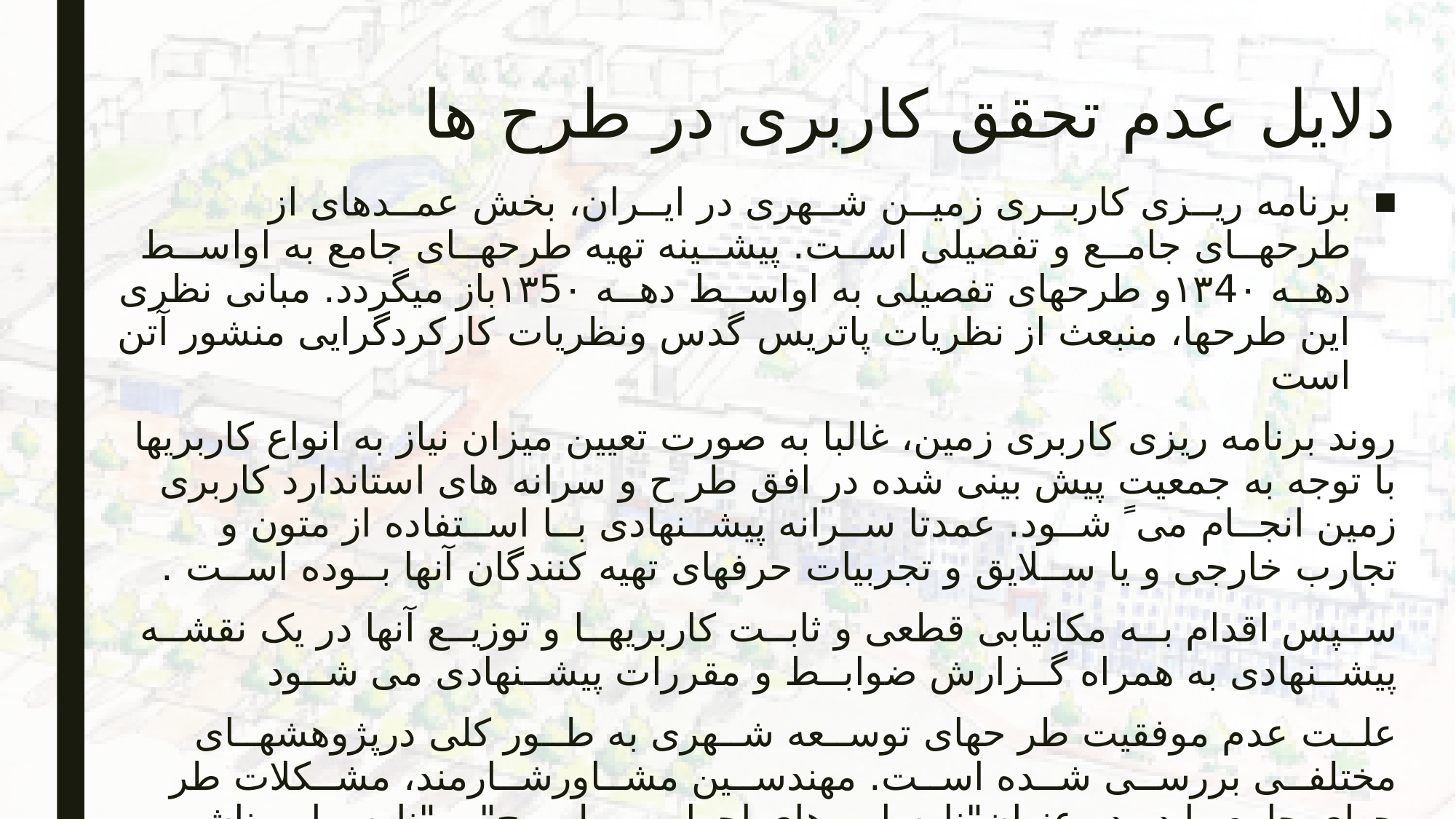

# دلایل عدم تحقق کاربری در طرح ها
برنامه ریــزی کاربــری زمیــن شــهری در ایــران، بخش عمــدهای از طرحهــای جامــع و تفصیلی اســت. پیشــینه تهیه طرحهــای جامع به اواســط دهــه ۱۳4۰و طرحهای تفصیلی به اواســط دهــه ۱۳5۰باز میگردد. مبانی نظری این طرحها، منبعث از نظریات پاتریس گدس ونظریات کارکردگرایی منشور آتن است
روند برنامه ریزی کاربری زمین، غالبا به صورت تعیین میزان نیاز به انواع کاربریها با توجه به جمعیت پیش بینی شده در افق طر ح و سرانه های استاندارد کاربری زمین انجــام می ً شــود. عمدتا ســرانه پیشــنهادی بــا اســتفاده از متون و تجارب خارجی و یا ســلایق و تجربیات حرفهای تهیه کنندگان آنها بــوده اســت .
ســپس اقدام بــه مکانیابی قطعی و ثابــت کاربریهــا و توزیــع آنها در یک نقشــه پیشــنهادی به همراه گــزارش ضوابــط و مقررات پیشــنهادی می شــود
علــت عدم موفقیت طر حهای توســعه شــهری به طــور کلی درپژوهشهــای مختلفــی بررســی شــده اســت. مهندســین مشــاورشــارمند، مشــکلات طر حهای جامع را در دو عنوان"نارسایی های اجرایــی طــر ح" و "نارســایی ناشــی از فرآینــد بررســی و تصویــب طــر ح" بیــان نموده اســت
)